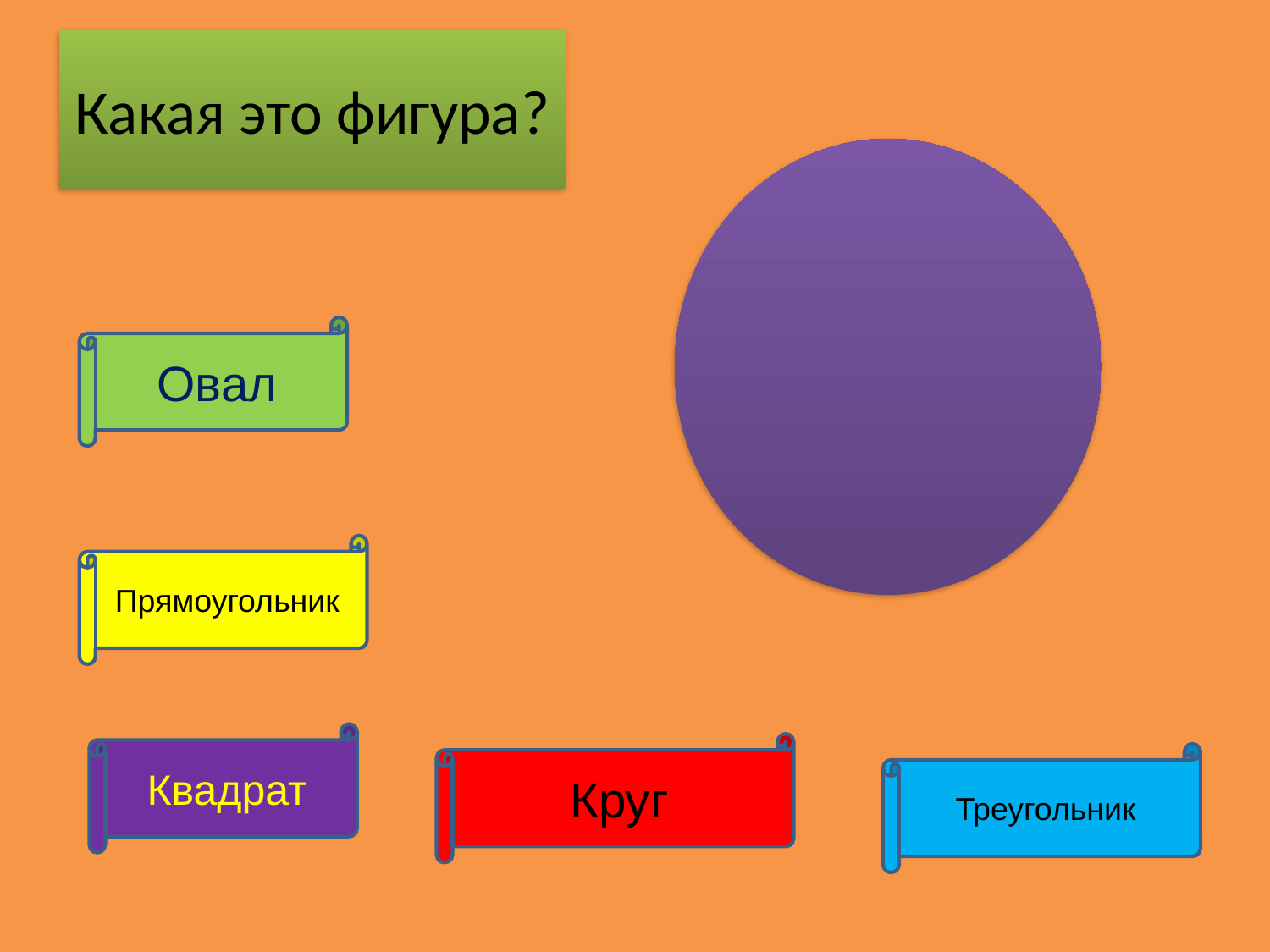

# Какая это фигура?

Овал
Прямоугольник
Квадрат
Круг
Треугольник